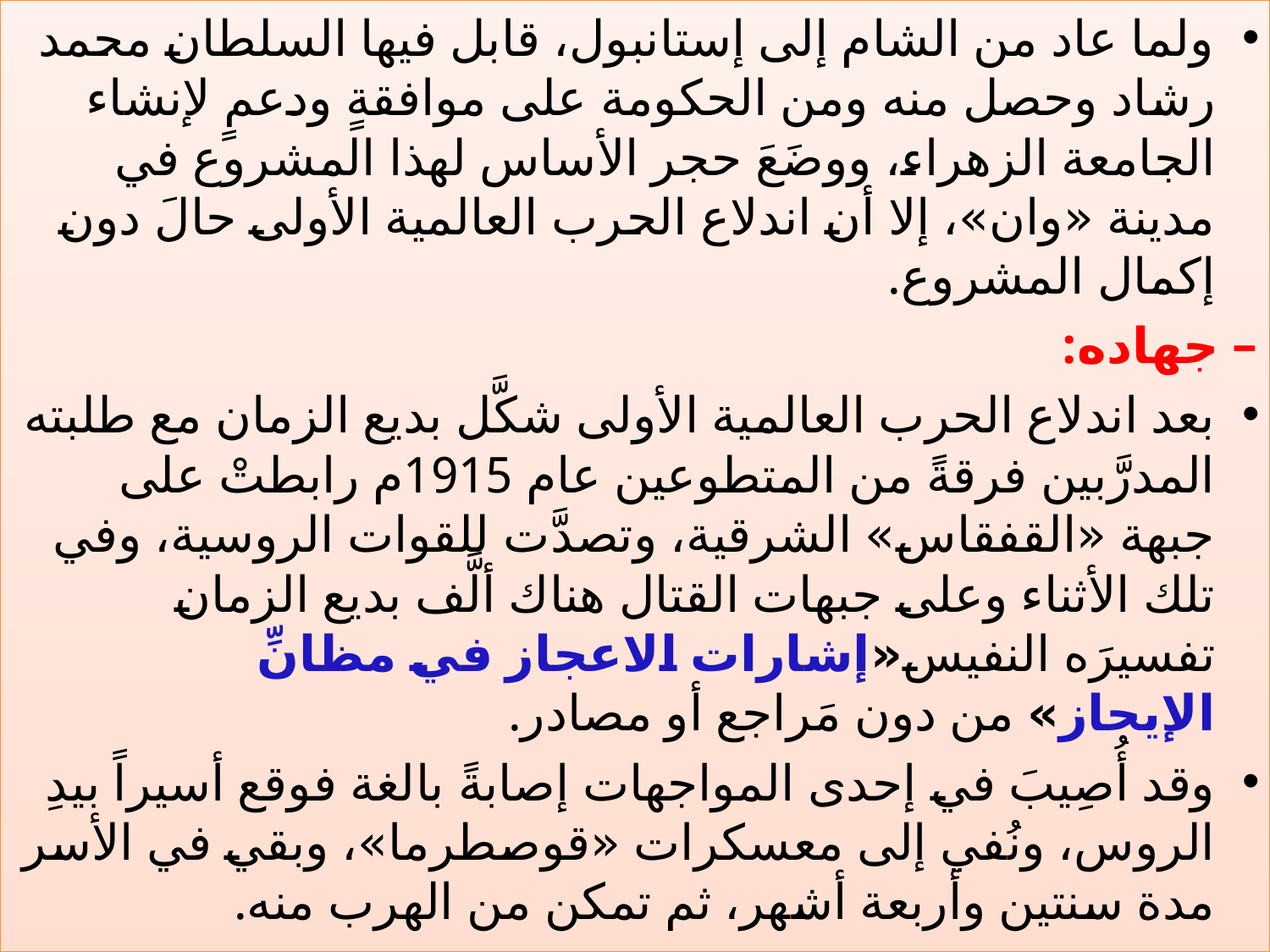

ولما عاد من الشام إلى إستانبول، قابل فيها السلطان محمد رشاد وحصل منه ومن الحكومة على موافقةٍ ودعمٍ لإنشاء الجامعة الزهراء، ووضَعَ حجر الأساس لهذا المشروع في مدينة «وان»، إلا أن اندلاع الحرب العالمية الأولى حالَ دون إكمال المشروع.
– جهاده:
بعد اندلاع الحرب العالمية الأولى شكَّل بديع الزمان مع طلبته المدرَّبين فرقةً من المتطوعين عام 1915م رابطتْ على جبهة «القفقاس» الشرقية، وتصدَّت للقوات الروسية، وفي تلك الأثناء وعلى جبهات القتال هناك ألَّف بديع الزمان تفسيرَه النفيس«إشارات الاعجاز في مظانِّ الإيجاز» من دون مَراجع أو مصادر.
وقد أُصِيبَ في إحدى المواجهات إصابةً بالغة فوقع أسيراً بيدِ الروس، ونُفي إلى معسكرات «قوصطرما»، وبقي في الأسر مدة سنتين وأربعة أشهر، ثم تمكن من الهرب منه.